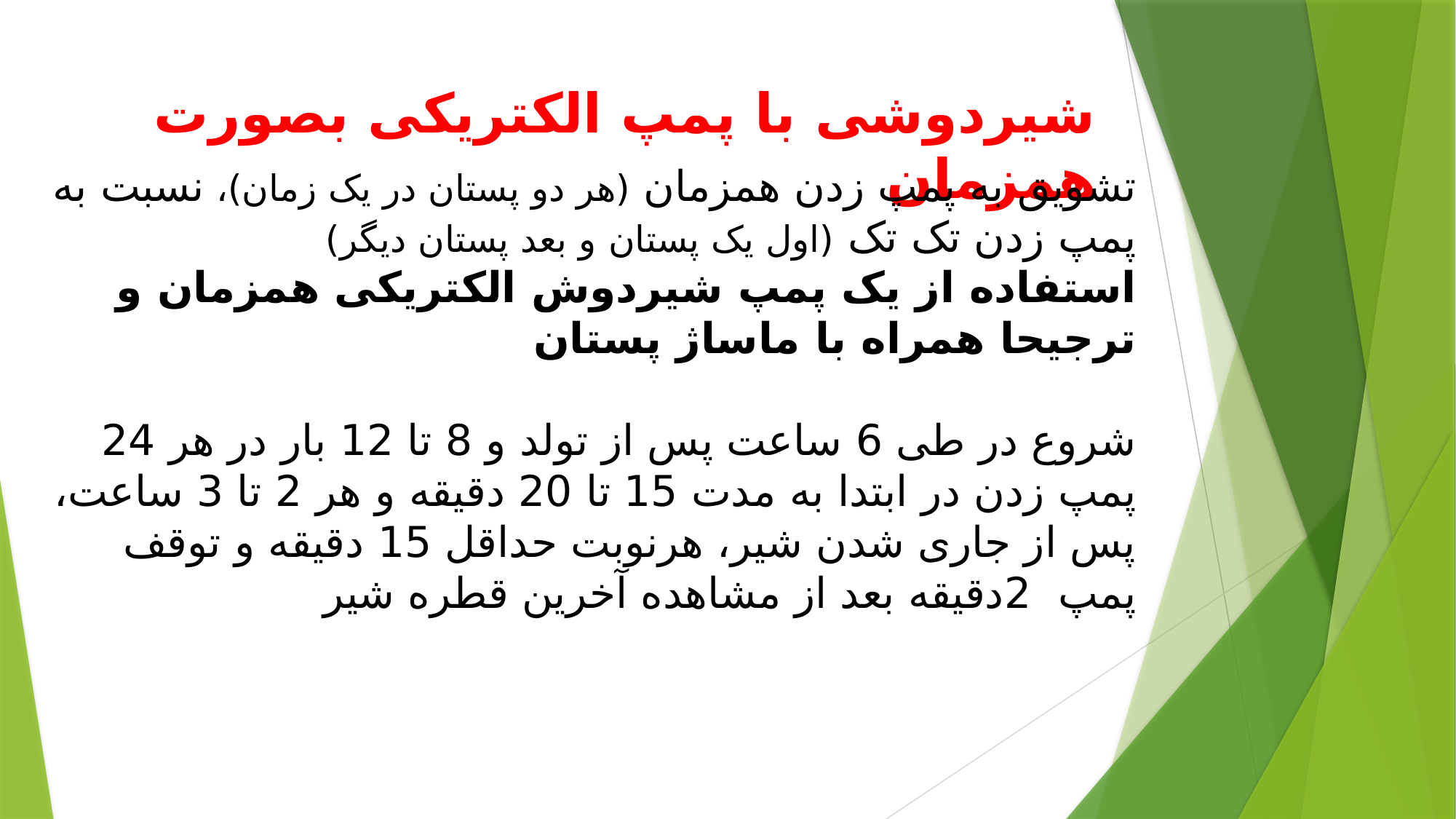

# شیردوشی با پمپ الکتریکی بصورت همزمان
تشویق به پمپ زدن همزمان (هر دو پستان در یک زمان)، نسبت به پمپ زدن تک تک (اول یک پستان و بعد پستان دیگر)
استفاده از یک پمپ شیردوش الکتریکی همزمان و ترجیحا همراه با ماساژ پستان

شروع در طی 6 ساعت پس از تولد و 8 تا 12 بار در هر 24
پمپ زدن در ابتدا به مدت 15 تا 20 دقیقه و هر 2 تا 3 ساعت، پس از جاری شدن شیر، هرنوبت حداقل 15 دقیقه و توقف پمپ  2دقیقه بعد از مشاهده آخرین قطره شیر